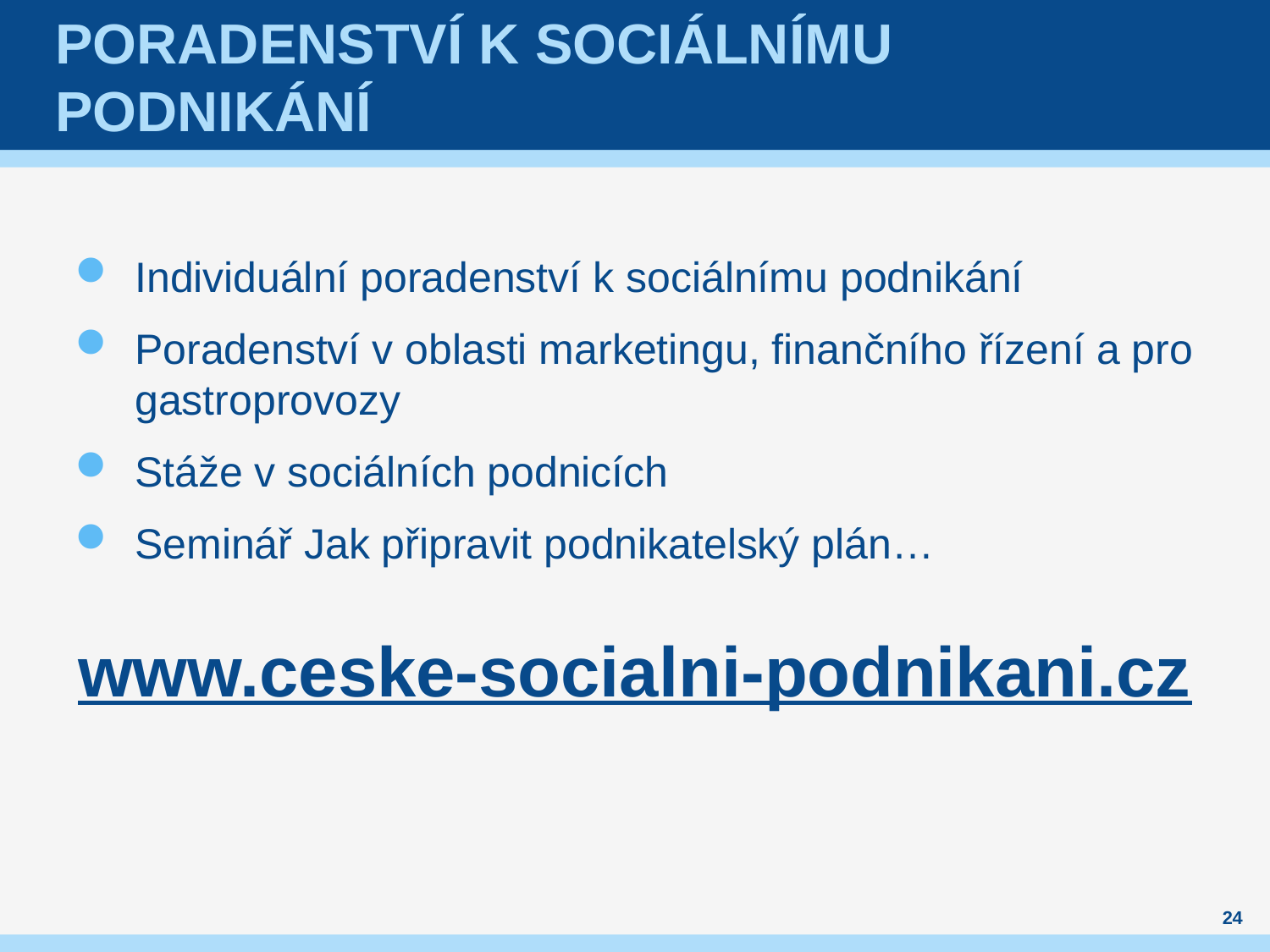

# Poradenství k sociálnímu podnikání
Individuální poradenství k sociálnímu podnikání
Poradenství v oblasti marketingu, finančního řízení a pro gastroprovozy
Stáže v sociálních podnicích
Seminář Jak připravit podnikatelský plán…

www.ceske-socialni-podnikani.cz
24